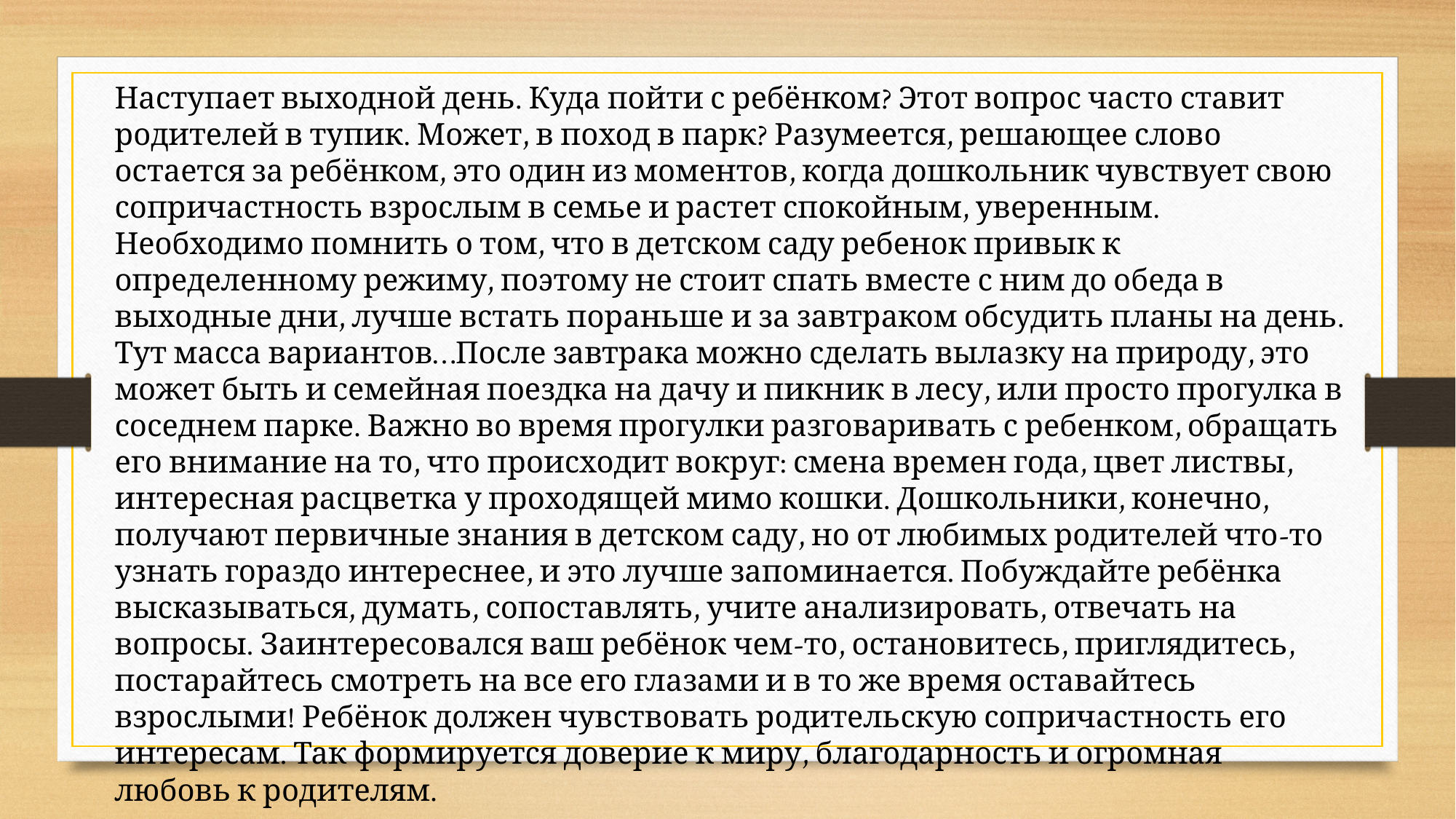

Наступает выходной день. Куда пойти с ребёнком? Этот вопрос часто ставит родителей в тупик. Может, в поход в парк? Разумеется, решающее слово остается за ребёнком, это один из моментов, когда дошкольник чувствует свою сопричастность взрослым в семье и растет спокойным, уверенным.
Необходимо помнить о том, что в детском саду ребенок привык к определенному режиму, поэтому не стоит спать вместе с ним до обеда в выходные дни, лучше встать пораньше и за завтраком обсудить планы на день. Тут масса вариантов…После завтрака можно сделать вылазку на природу, это может быть и семейная поездка на дачу и пикник в лесу, или просто прогулка в соседнем парке. Важно во время прогулки разговаривать с ребенком, обращать его внимание на то, что происходит вокруг: смена времен года, цвет листвы, интересная расцветка у проходящей мимо кошки. Дошкольники, конечно, получают первичные знания в детском саду, но от любимых родителей что-то узнать гораздо интереснее, и это лучше запоминается. Побуждайте ребёнка высказываться, думать, сопоставлять, учите анализировать, отвечать на вопросы. Заинтересовался ваш ребёнок чем-то, остановитесь, приглядитесь, постарайтесь смотреть на все его глазами и в то же время оставайтесь взрослыми! Ребёнок должен чувствовать родительскую сопричастность его интересам. Так формируется доверие к миру, благодарность и огромная любовь к родителям.